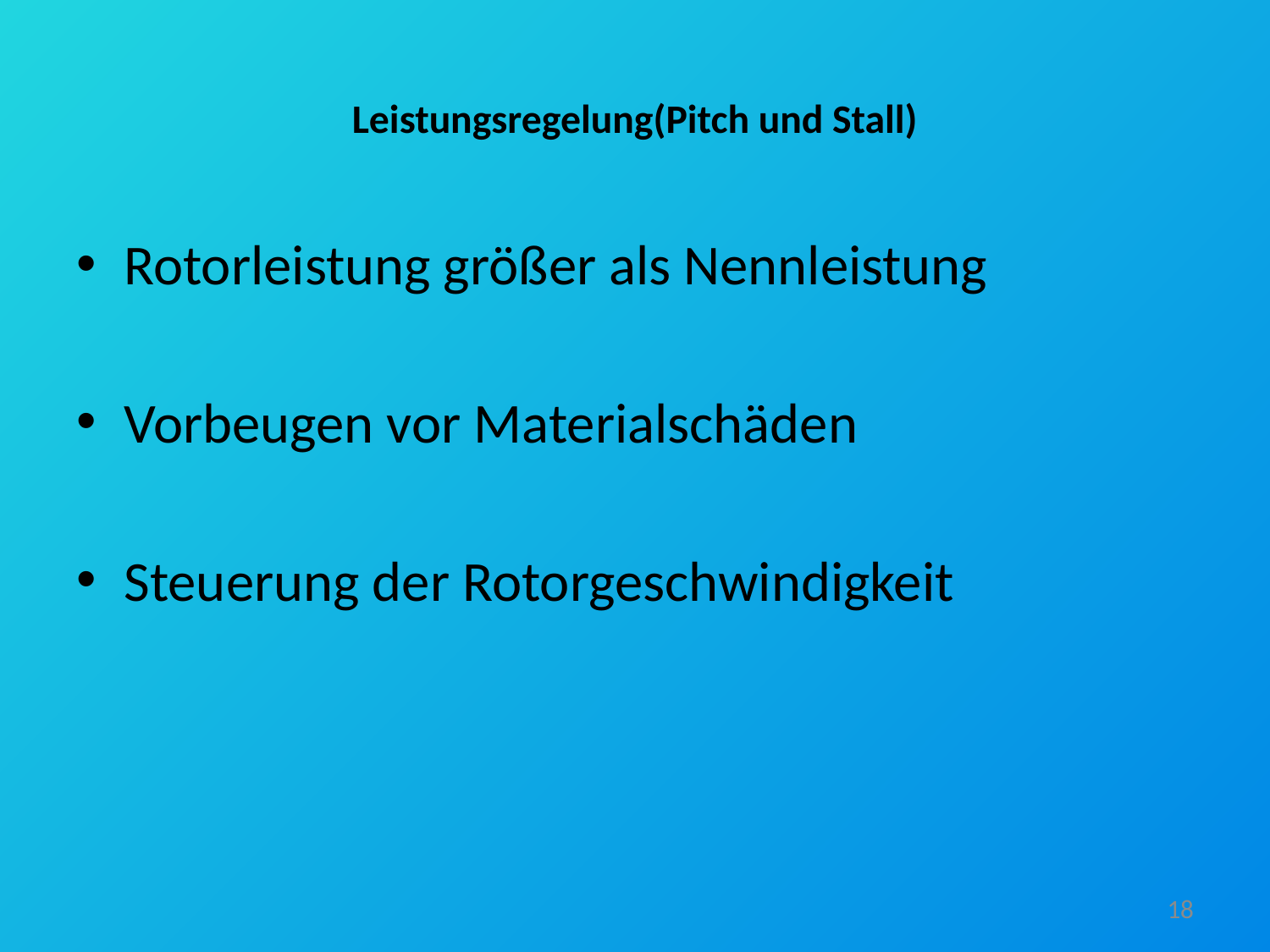

# Leistungsregelung(Pitch und Stall)
Rotorleistung größer als Nennleistung

Vorbeugen vor Materialschäden

Steuerung der Rotorgeschwindigkeit

18